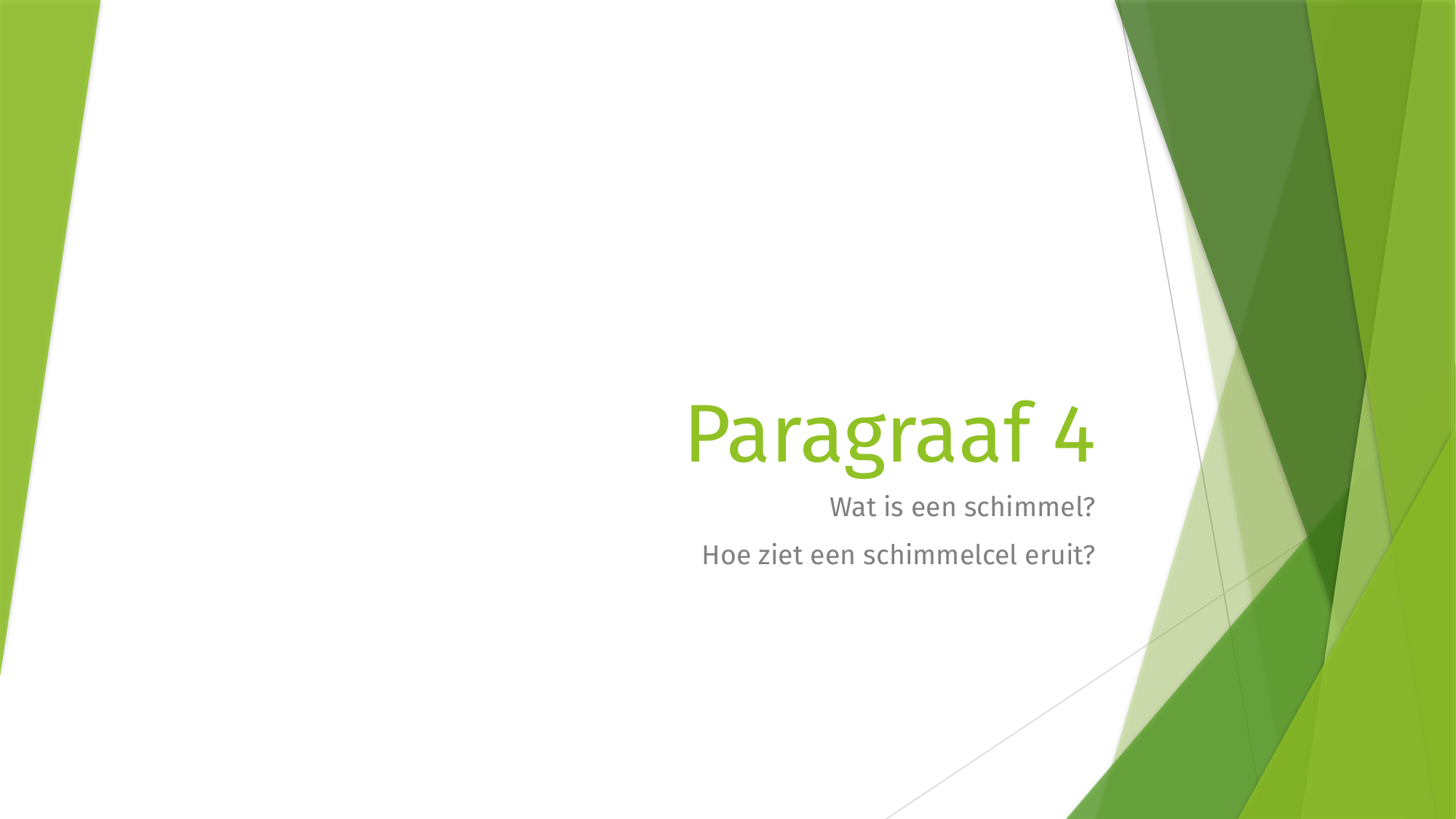

# Paragraaf 4
Wat is een schimmel?
Hoe ziet een schimmelcel eruit?